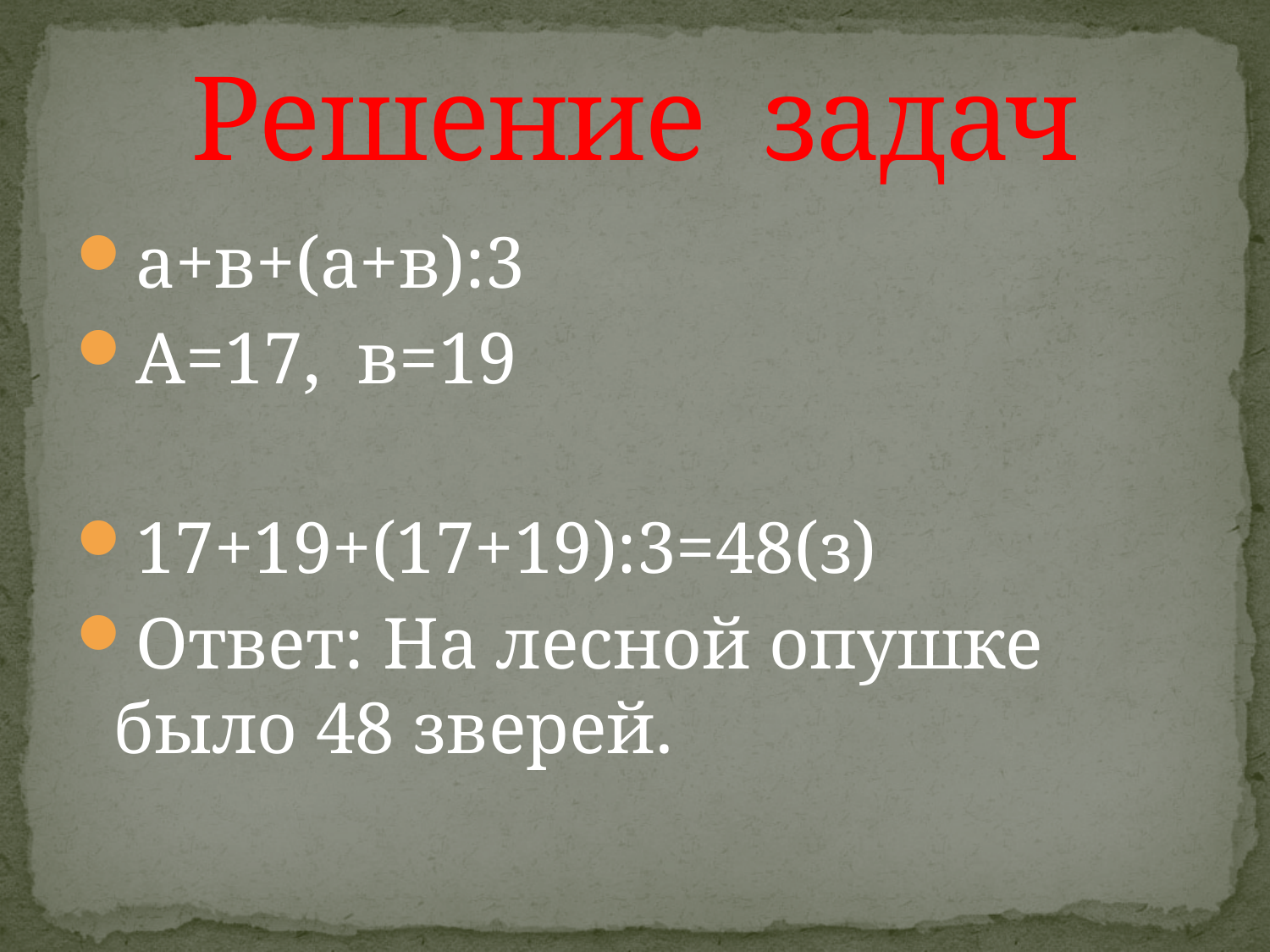

# Решение  задач
а+в+(а+в):3
А=17,  в=19

17+19+(17+19):3=48(з)
Ответ: На лесной опушке было 48 зверей.